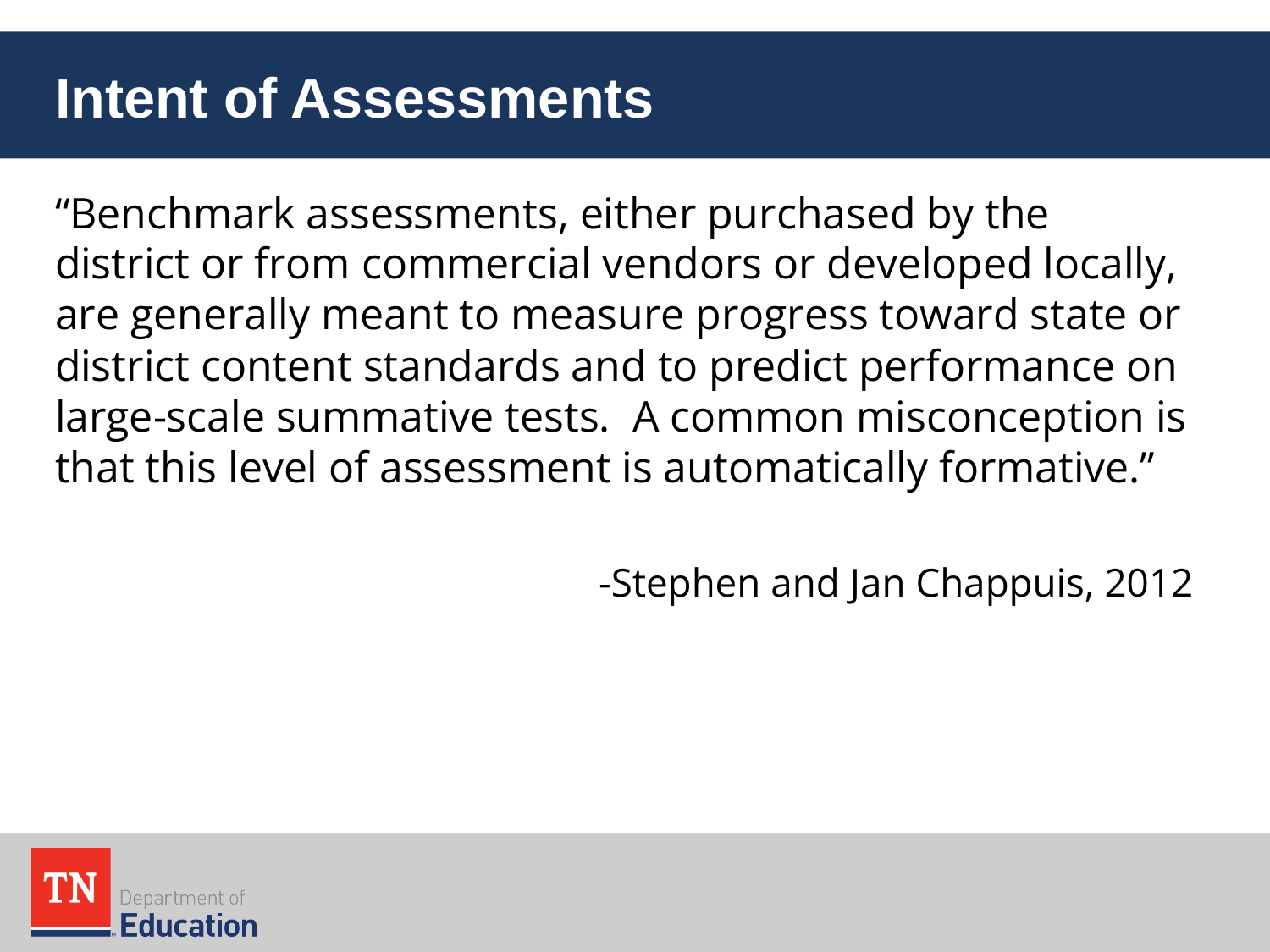

# Intent of Assessments
“Benchmark assessments, either purchased by the district or from commercial vendors or developed locally, are generally meant to measure progress toward state or district content standards and to predict performance on large-scale summative tests.  A common misconception is that this level of assessment is automatically formative.”

-Stephen and Jan Chappuis, 2012